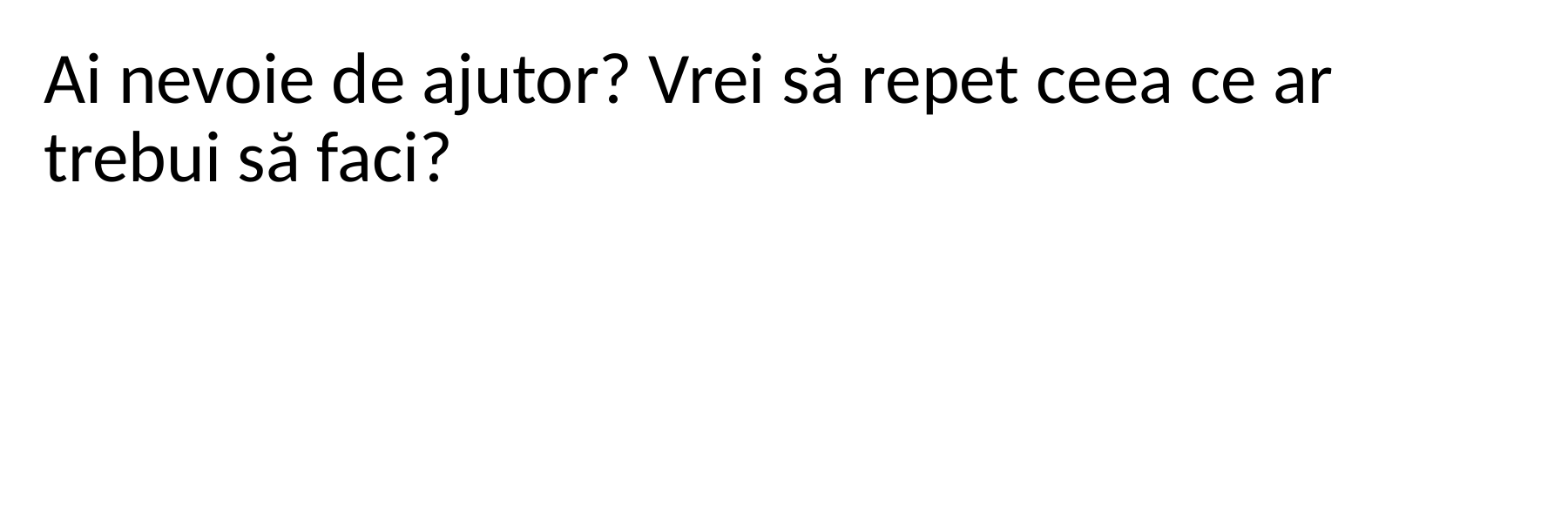

Ai nevoie de ajutor? Vrei să repet ceea ce ar trebui să faci?